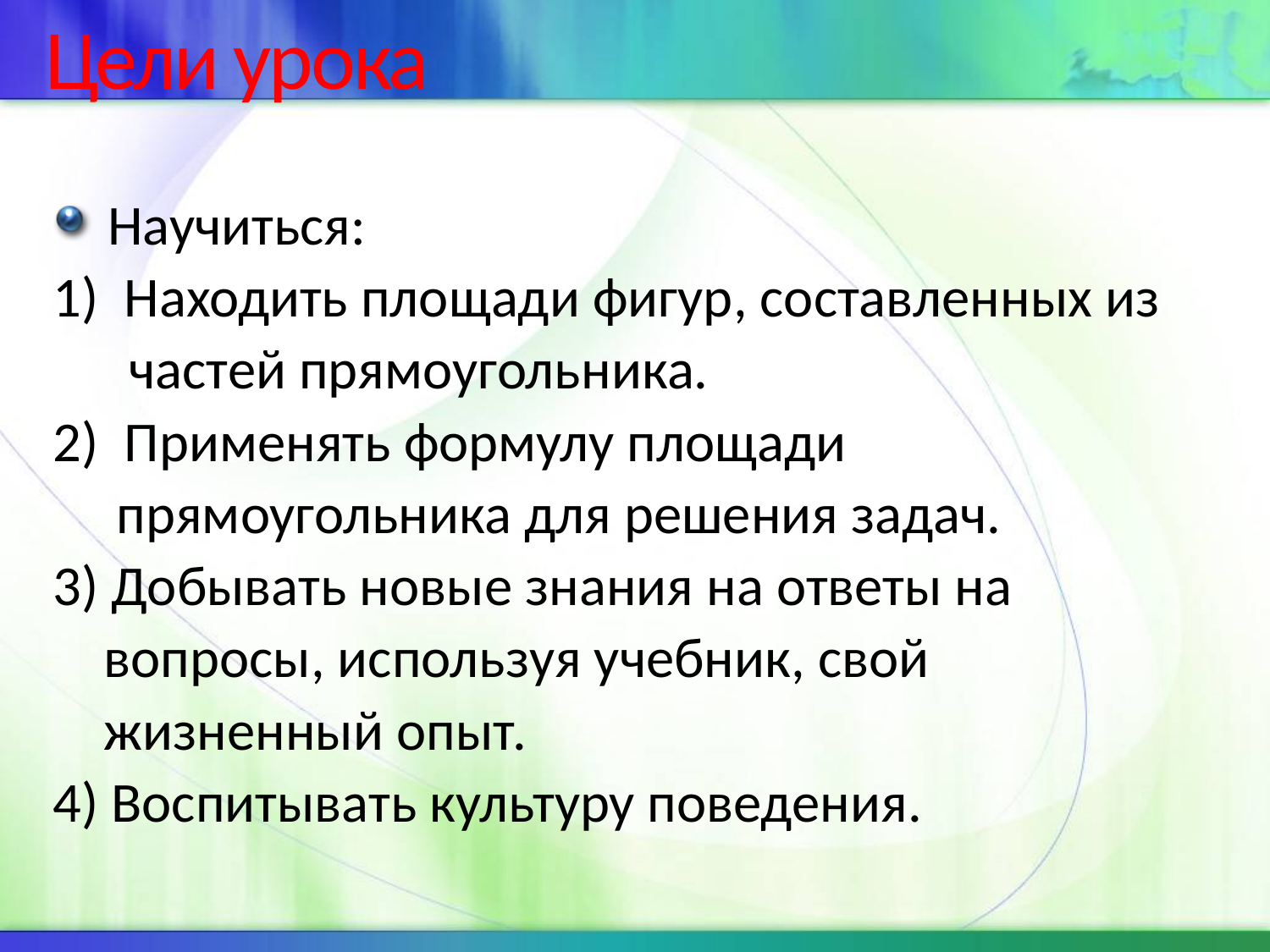

# Цели урока
Научиться:
Находить площади фигур, составленных из
      частей прямоугольника.
Применять формулу площади
     прямоугольника для решения задач.
3) Добывать новые знания на ответы на
    вопросы, используя учебник, свой
    жизненный опыт.
4) Воспитывать культуру поведения.